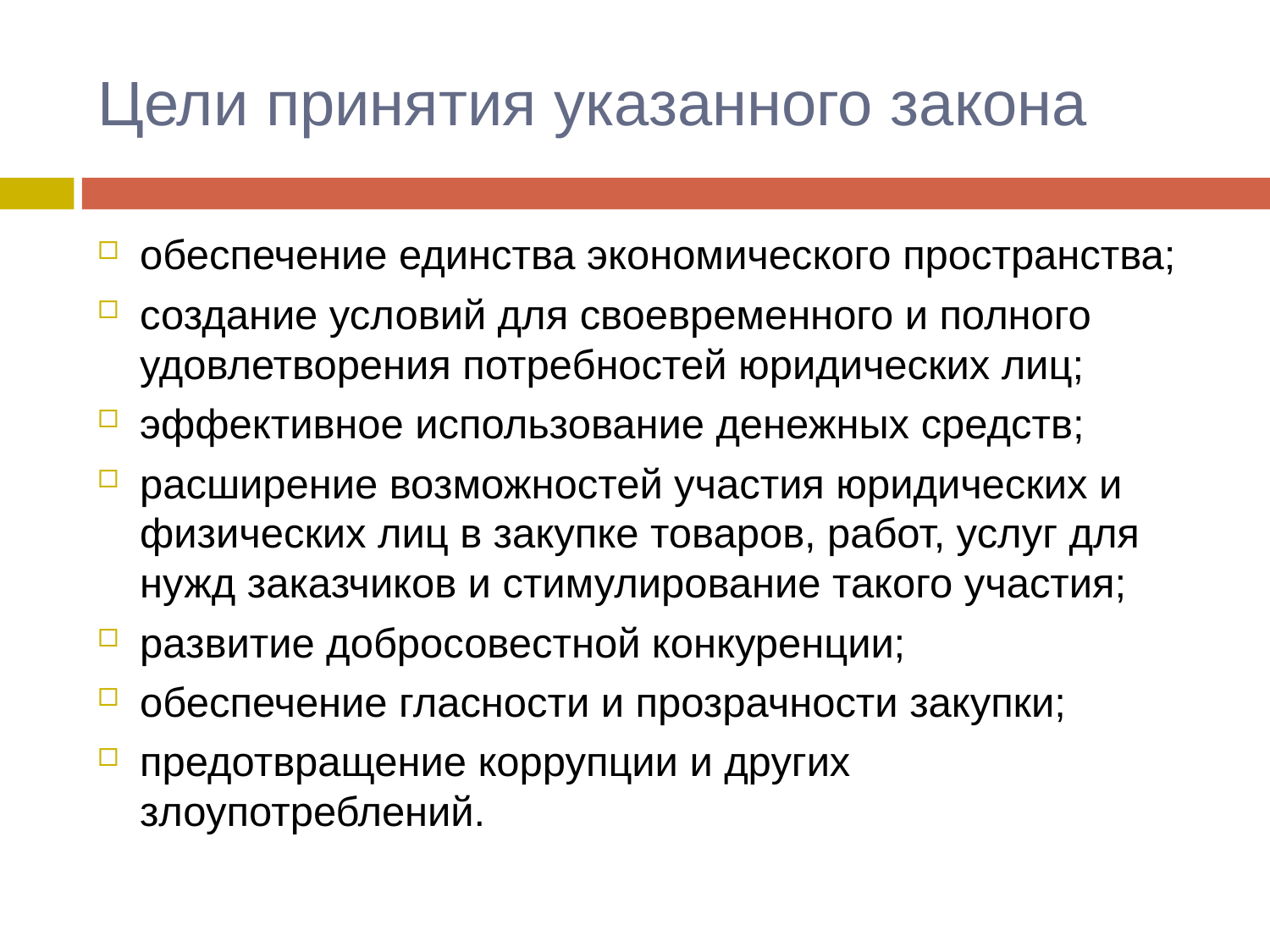

# Цели принятия указанного закона
обеспечение единства экономического пространства;
создание условий для своевременного и полного удовлетворения потребностей юридических лиц;
эффективное использование денежных средств;
расширение возможностей участия юридических и физических лиц в закупке товаров, работ, услуг для нужд заказчиков и стимулирование такого участия;
развитие добросовестной конкуренции;
обеспечение гласности и прозрачности закупки;
предотвращение коррупции и других злоупотреблений.